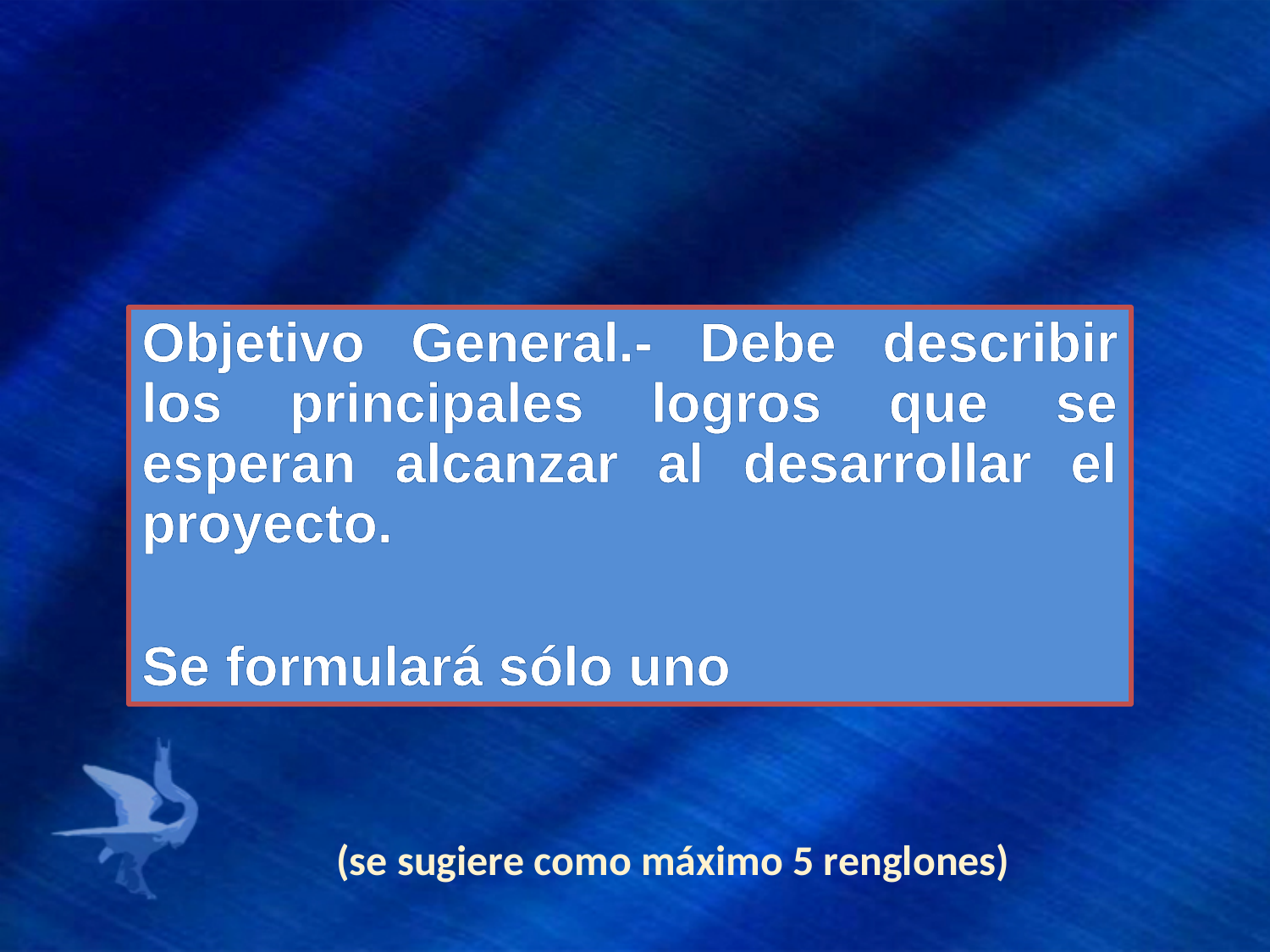

Objetivo General.- Debe describir los principales logros que se esperan alcanzar al desarrollar el proyecto.

Se formulará sólo uno
(se sugiere como máximo 5 renglones)